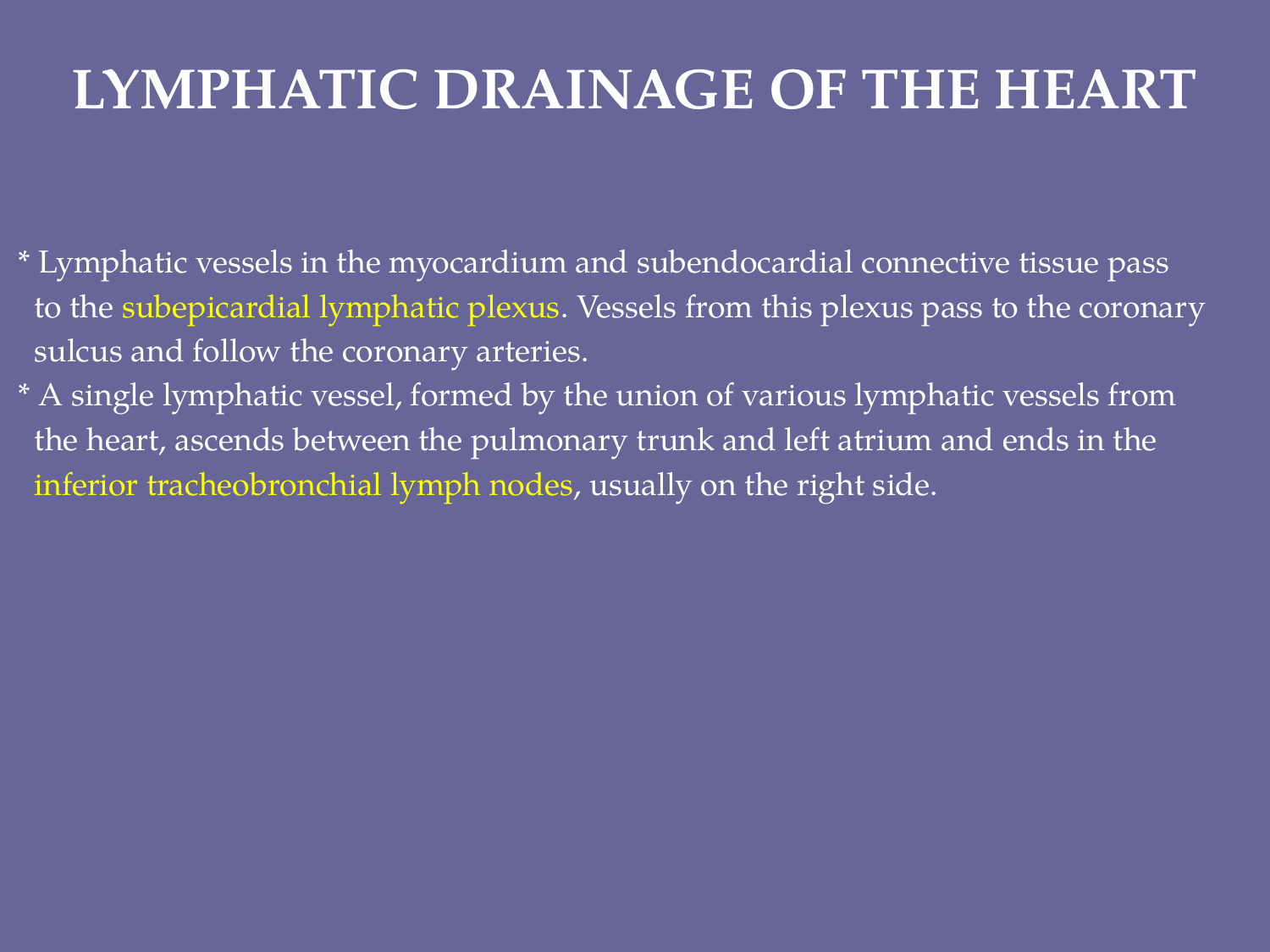

LYMPHATIC DRAINAGE OF THE HEART

* Lymphatic vessels in the myocardium and subendocardial connective tissue pass
  to the subepicardial lymphatic plexus. Vessels from this plexus pass to the coronary
  sulcus and follow the coronary arteries.
* A single lymphatic vessel, formed by the union of various lymphatic vessels from
  the heart, ascends between the pulmonary trunk and left atrium and ends in the
  inferior tracheobronchial lymph nodes, usually on the right side.